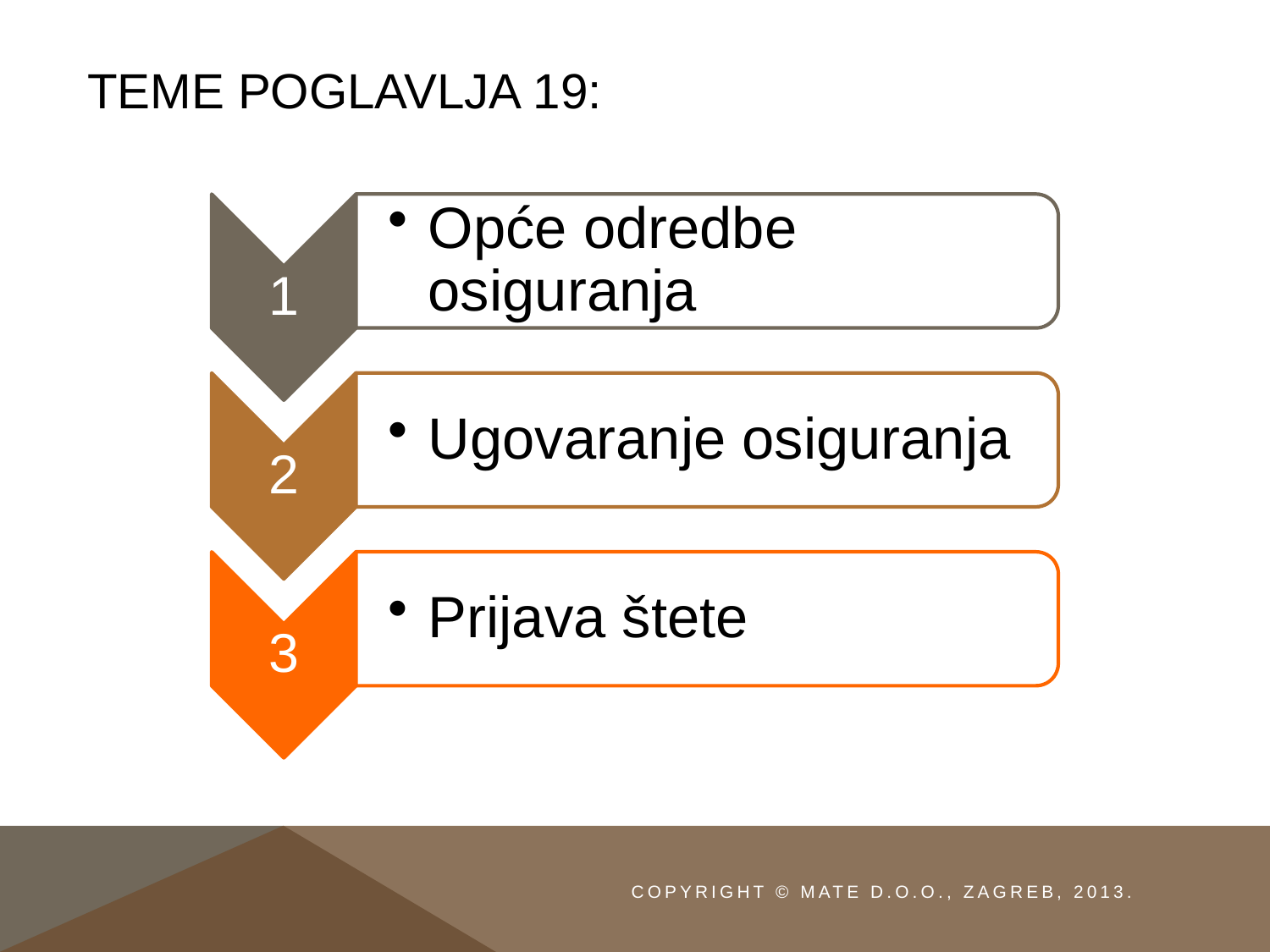

# TEME POGLAVLJA 19:
1
Opće odredbe osiguranja
2
Ugovaranje osiguranja
3
Prijava štete
Copyright © MATE d.o.o., Zagreb, 2013.